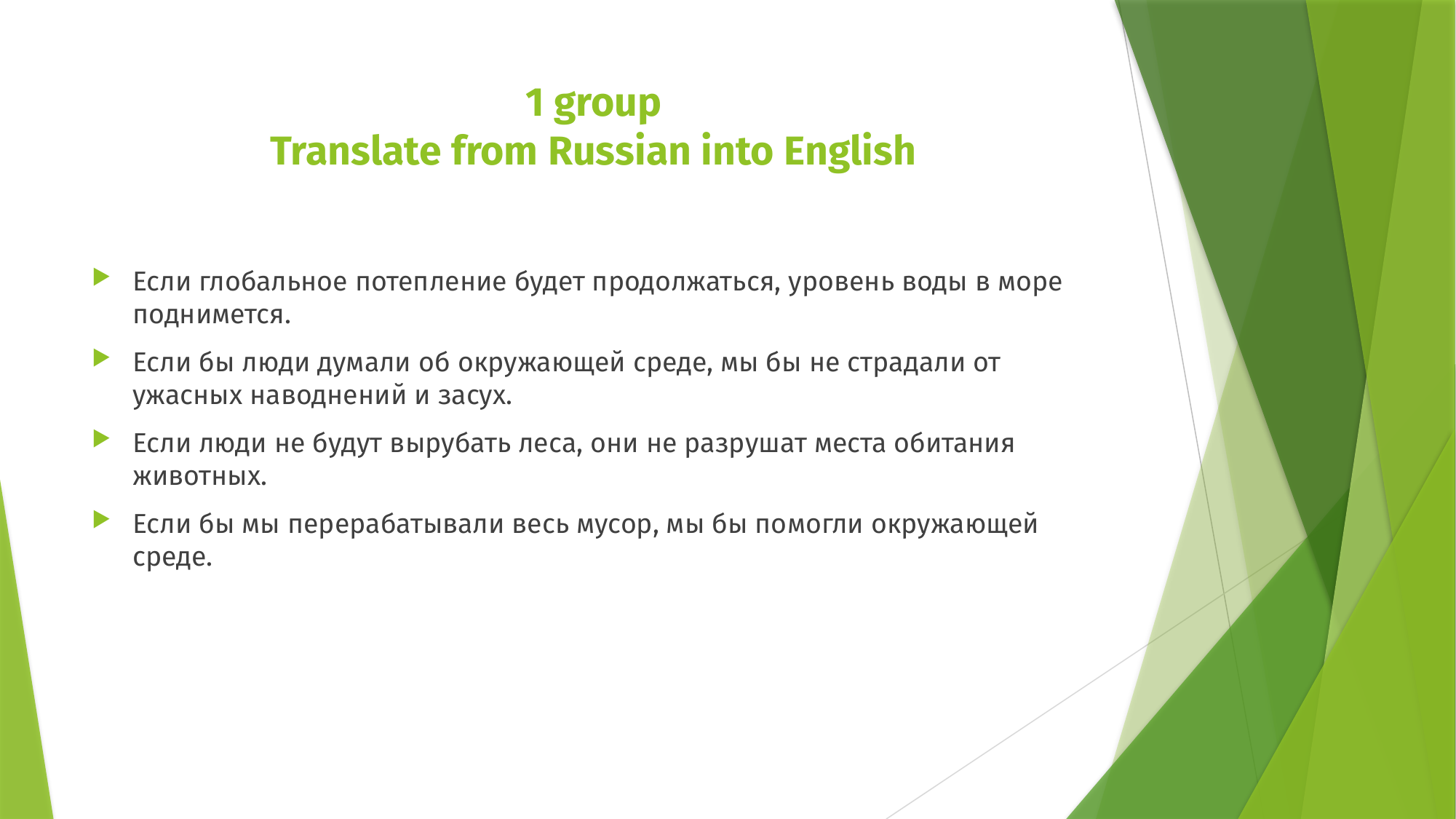

# 1 group Translate from Russian into English
Если глобальное потепление будет продолжаться, уровень воды в море поднимется.
Если бы люди думали об окружающей среде, мы бы не страдали от ужасных наводнений и засух.
Если люди не будут вырубать леса, они не разрушат места обитания животных.
Если бы мы перерабатывали весь мусор, мы бы помогли окружающей среде.